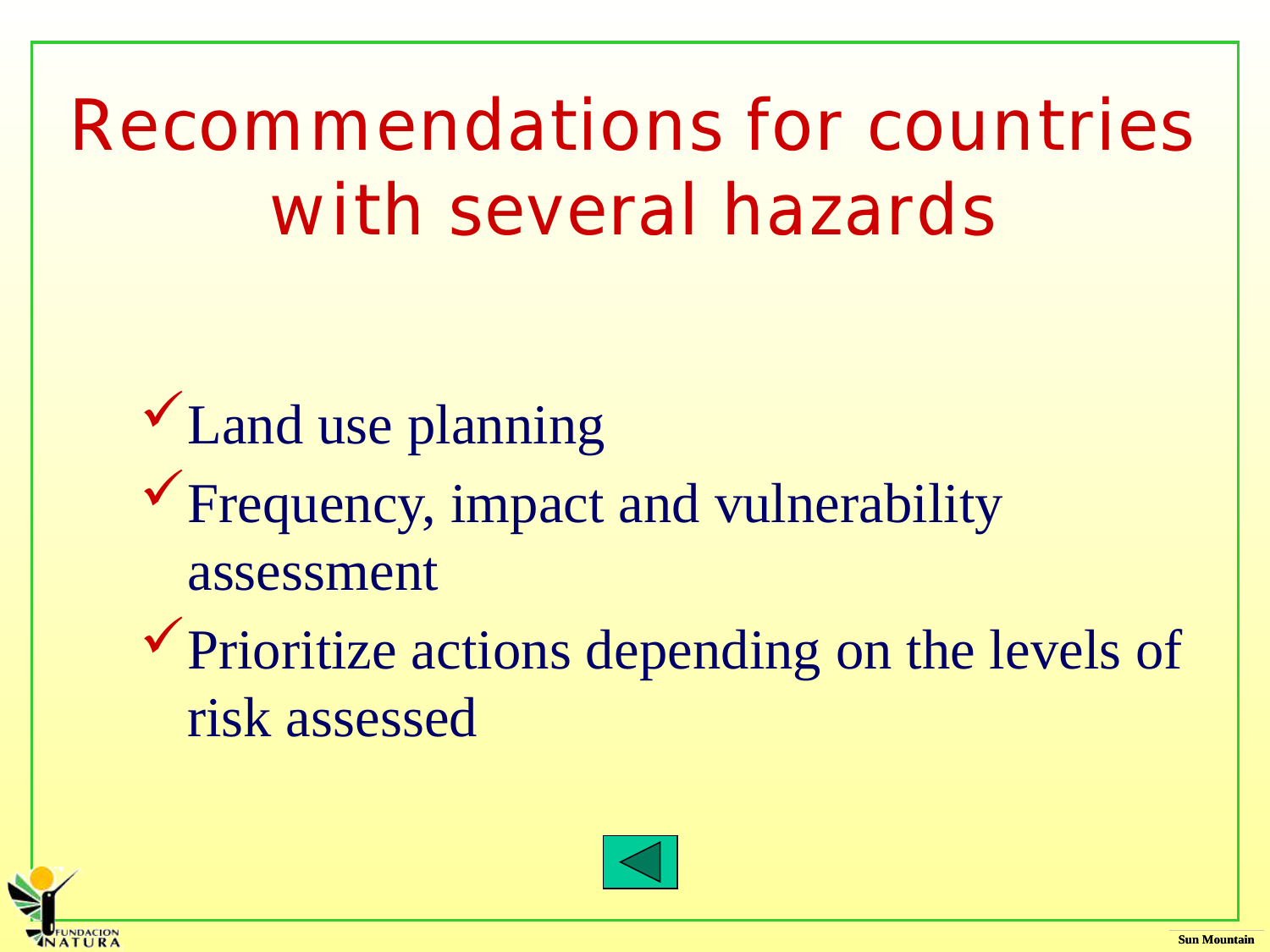

# Recommendations for countries with several hazards
Land use planning
Frequency, impact and vulnerability assessment
Prioritize actions depending on the levels of risk assessed